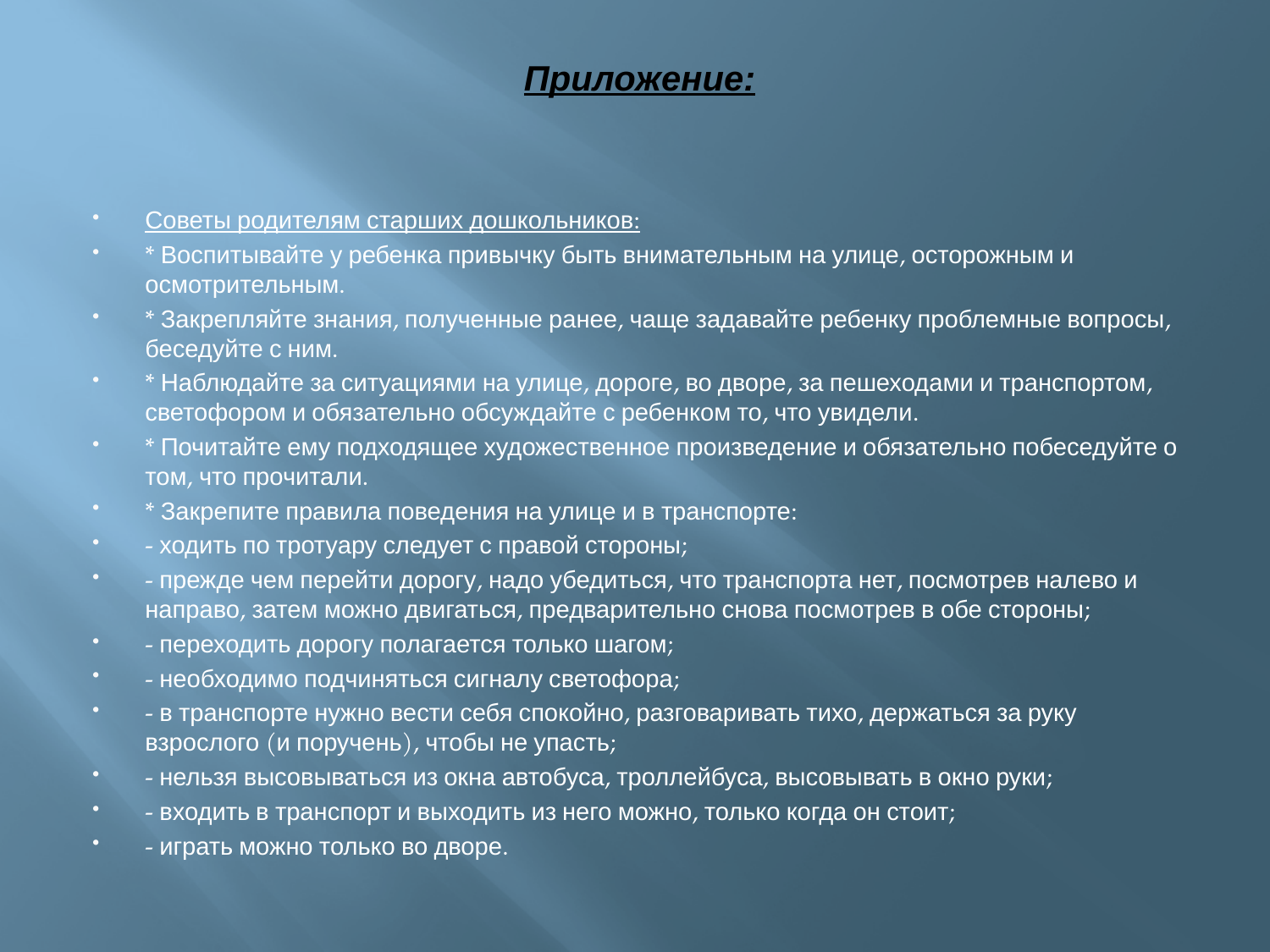

# Приложение:
Советы родителям старших дошкольников:
* Воспитывайте у ребенка привычку быть внимательным на улице, осторожным и осмотрительным.
* Закрепляйте знания, полученные ранее, чаще задавайте ребенку проблемные вопросы, беседуйте с ним.
* Наблюдайте за ситуациями на улице, дороге, во дворе, за пешеходами и транспортом, светофором и обязательно обсуждайте с ребенком то, что увидели.
* Почитайте ему подходящее художественное произведение и обязательно побеседуйте о том, что прочитали.
* Закрепите правила поведения на улице и в транспорте:
- ходить по тротуару следует с правой стороны;
- прежде чем перейти дорогу, надо убедиться, что транспорта нет, посмотрев налево и направо, затем можно двигаться, предварительно снова посмотрев в обе стороны;
- переходить дорогу полагается только шагом;
- необходимо подчиняться сигналу светофора;
- в транспорте нужно вести себя спокойно, разговаривать тихо, держаться за руку взрослого (и поручень), чтобы не упасть;
- нельзя высовываться из окна автобуса, троллейбуса, высовывать в окно руки;
- входить в транспорт и выходить из него можно, только когда он стоит;
- играть можно только во дворе.